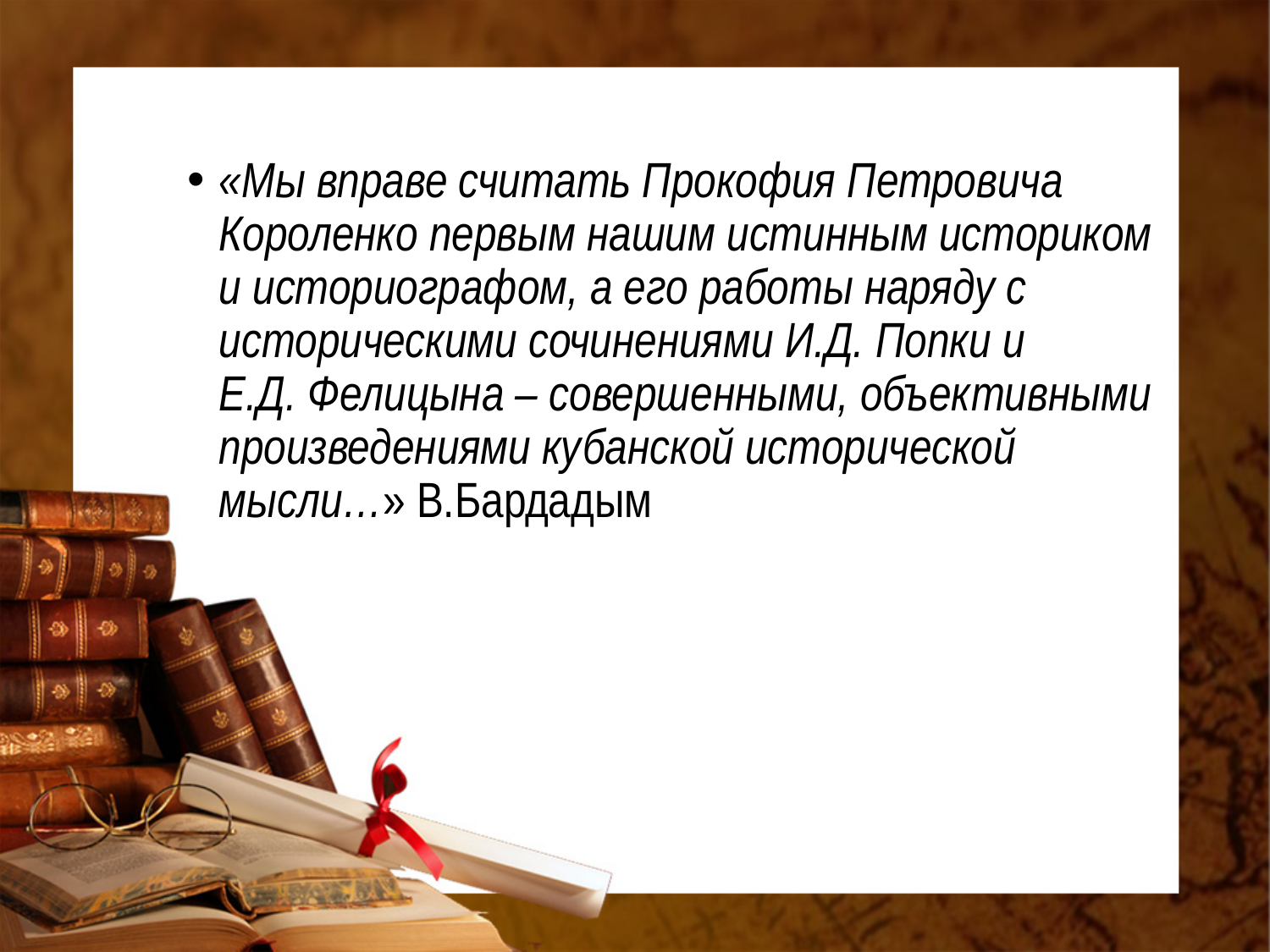

#
«Мы вправе считать Прокофия Петровича Короленко первым нашим истинным историком и историографом, а его работы наряду с историческими сочинениями И.Д. Попки и Е.Д. Фелицына – совершенными, объективными произведениями кубанской исторической мысли…» В.Бардадым